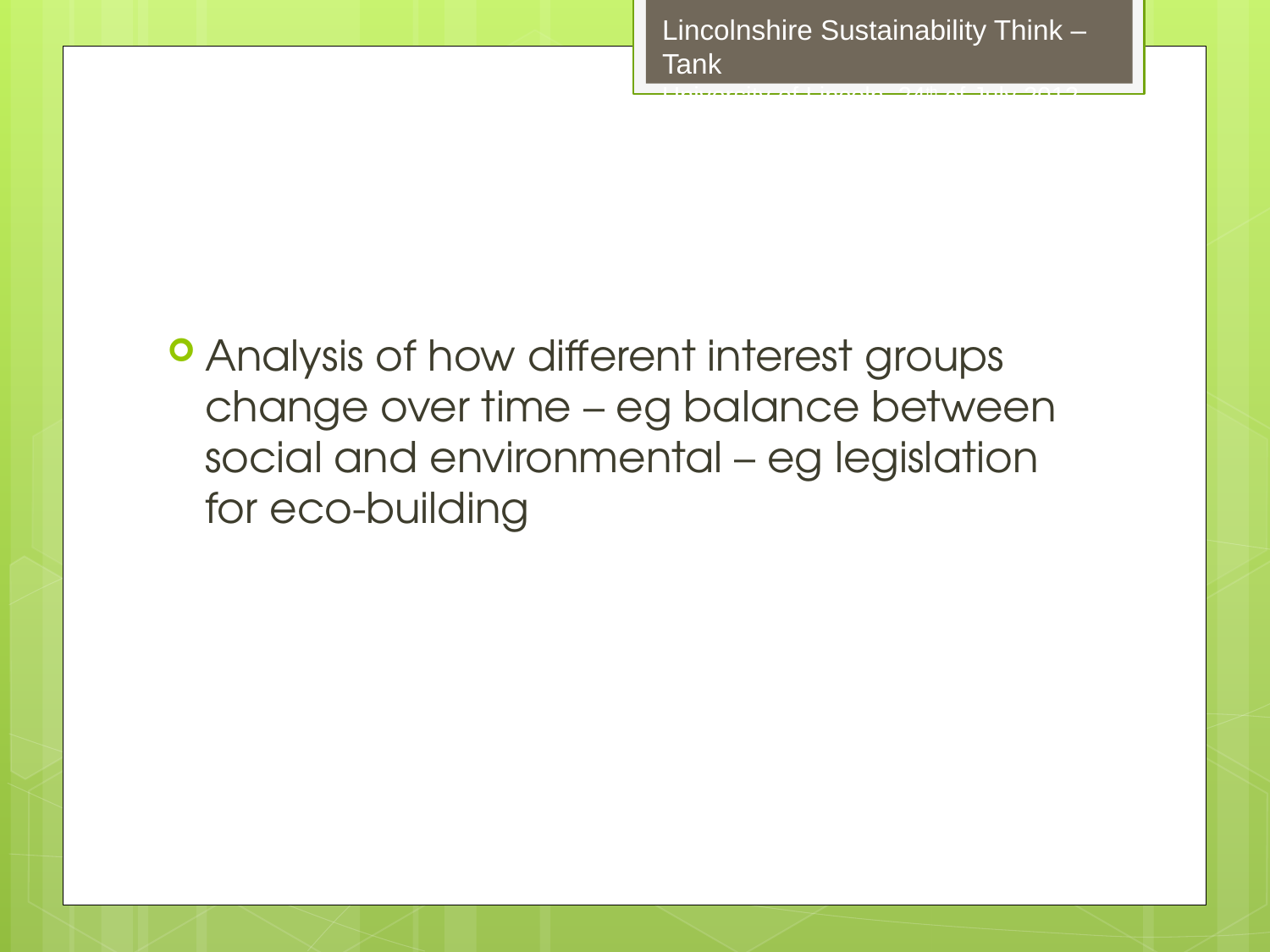

Analysis of how different interest groups change over time – eg balance between social and environmental – eg legislation for eco-building